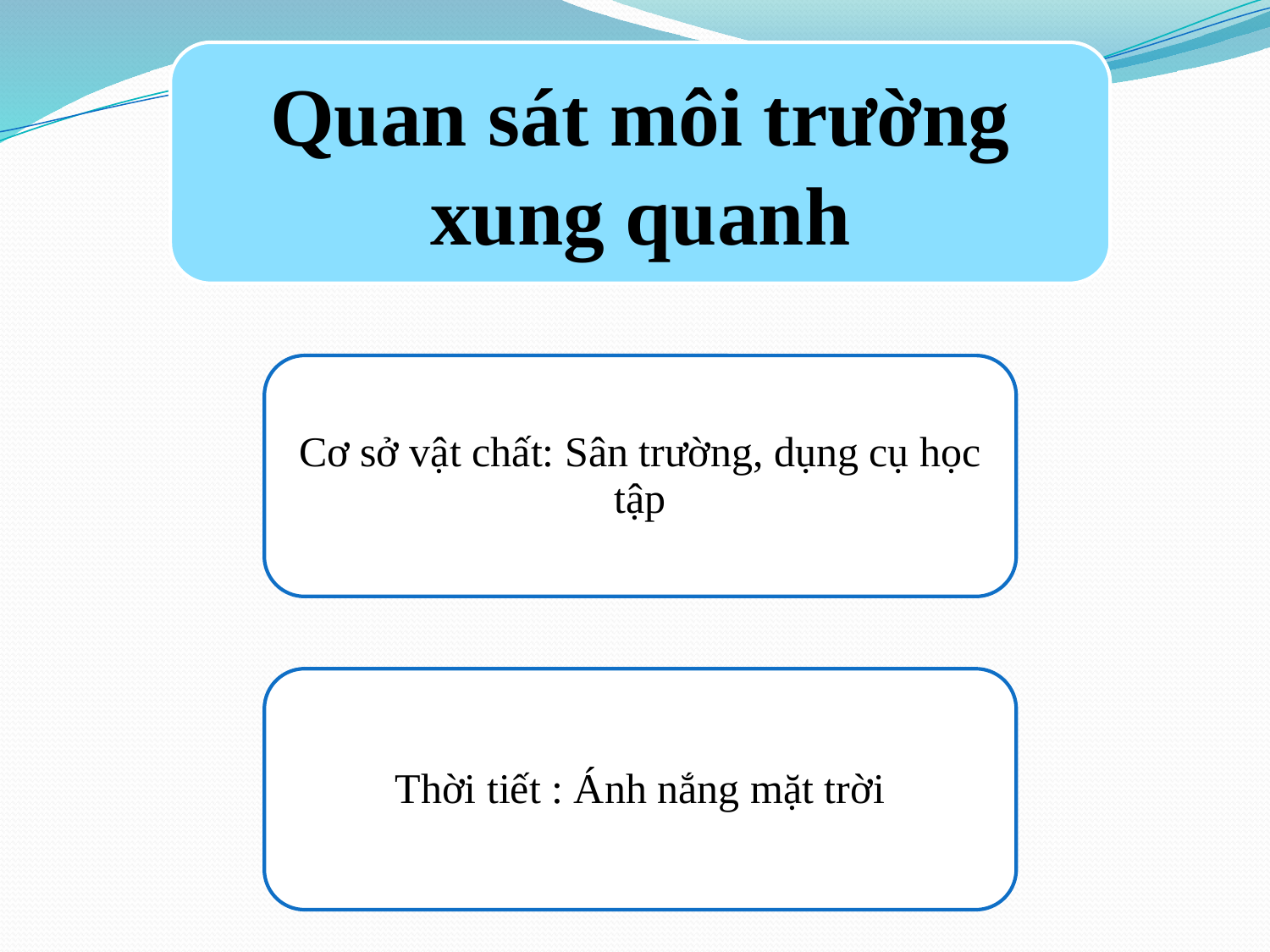

Quan sát môi trường xung quanh
Cơ sở vật chất: Sân trường, dụng cụ học tập
Thời tiết : Ánh nắng mặt trời